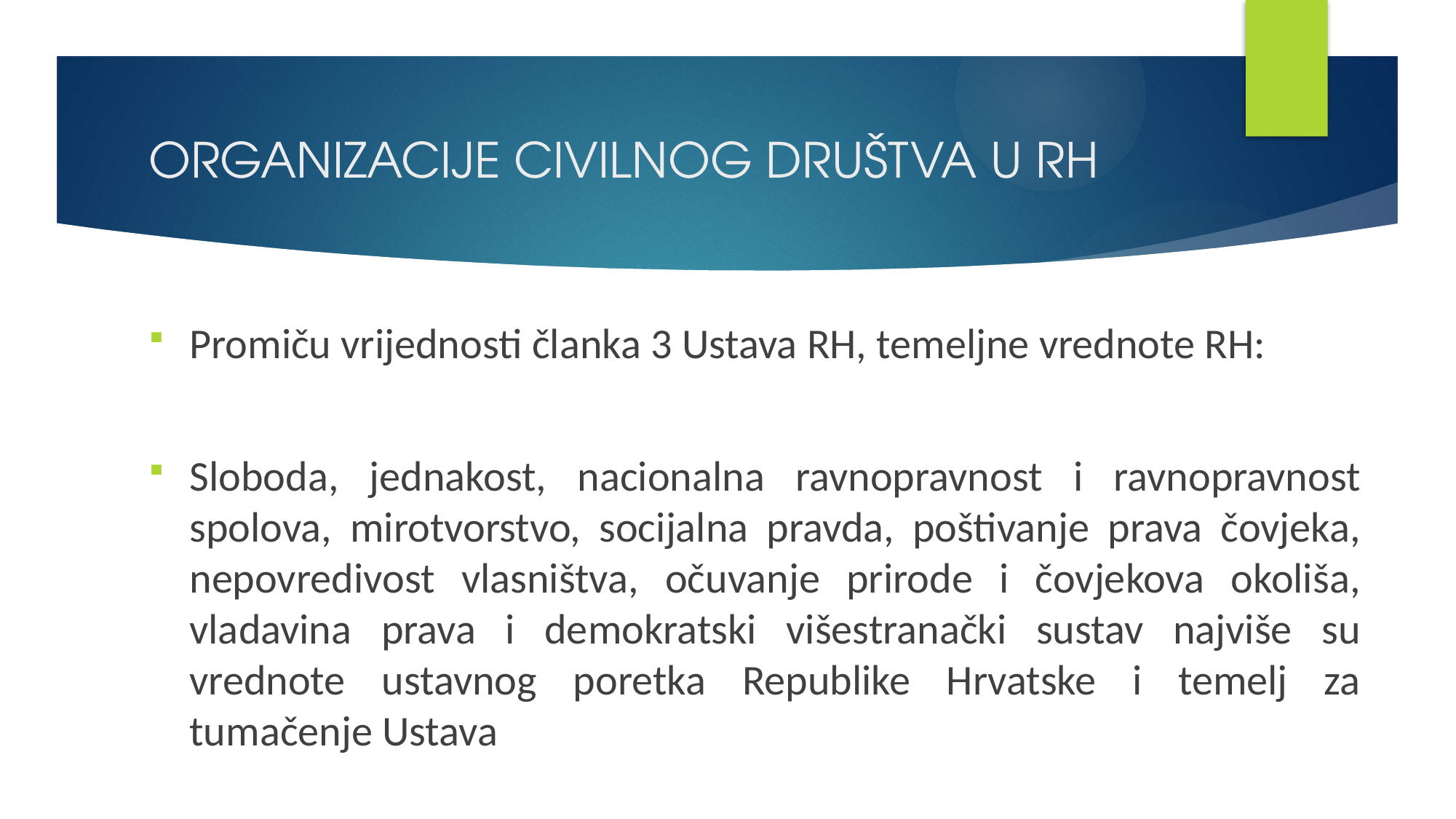

# ORGANIZACIJE CIVILNOG DRUŠTVA U RH
Promiču vrijednosti članka 3 Ustava RH, temeljne vrednote RH:

Sloboda, jednakost, nacionalna ravnopravnost i ravnopravnost spolova, mirotvorstvo, socijalna pravda, poštivanje prava čovjeka, nepovredivost vlasništva, očuvanje prirode i čovjekova okoliša, vladavina prava i demokratski višestranački sustav najviše su vrednote ustavnog poretka Republike Hrvatske i temelj za tumačenje Ustava